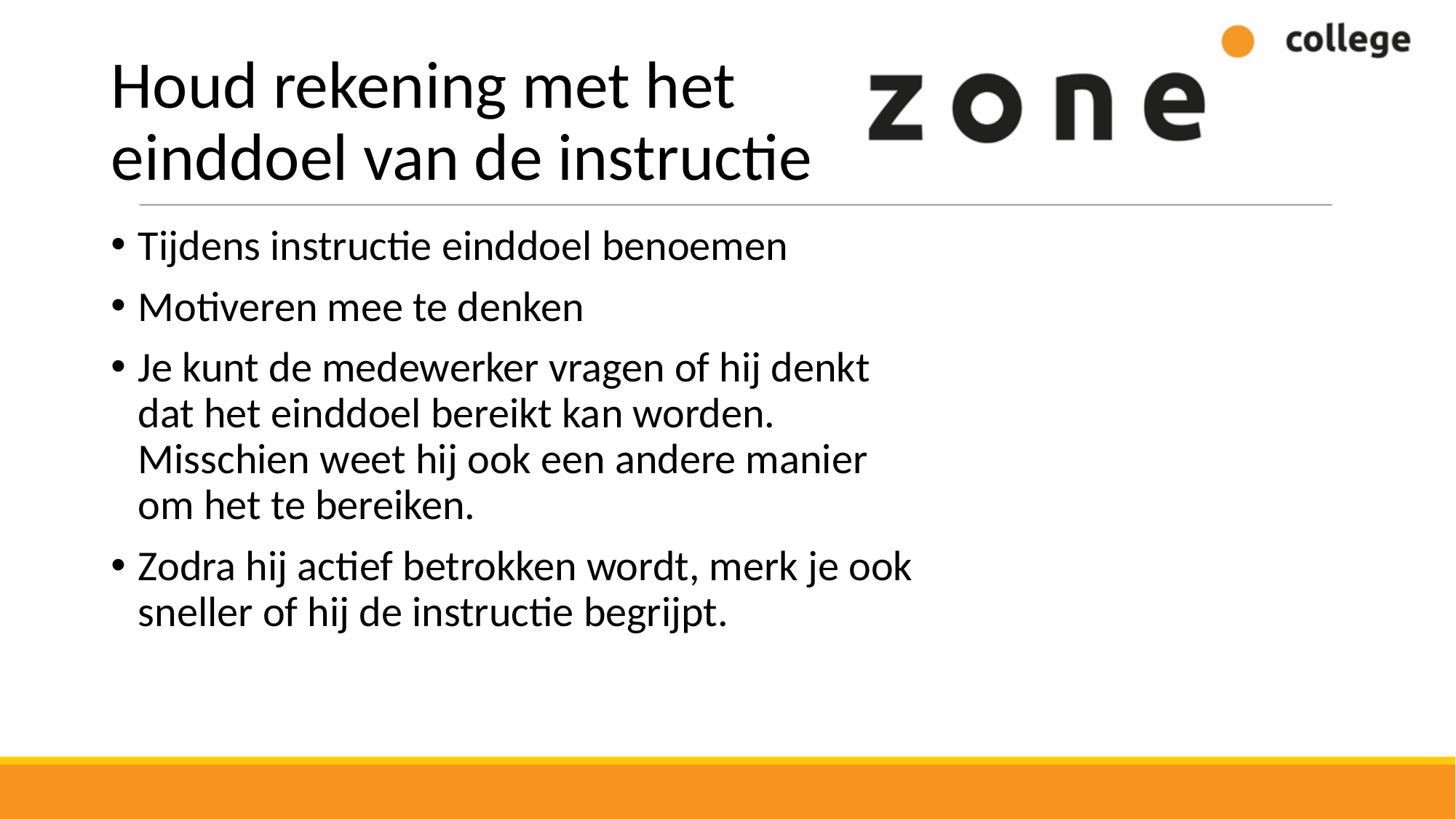

# Houd rekening met het einddoel van de instructie
Tijdens instructie einddoel benoemen
Motiveren mee te denken
Je kunt de medewerker vragen of hij denkt dat het einddoel bereikt kan worden. Misschien weet hij ook een andere manier om het te bereiken.
Zodra hij actief betrokken wordt, merk je ook sneller of hij de instructie begrijpt.